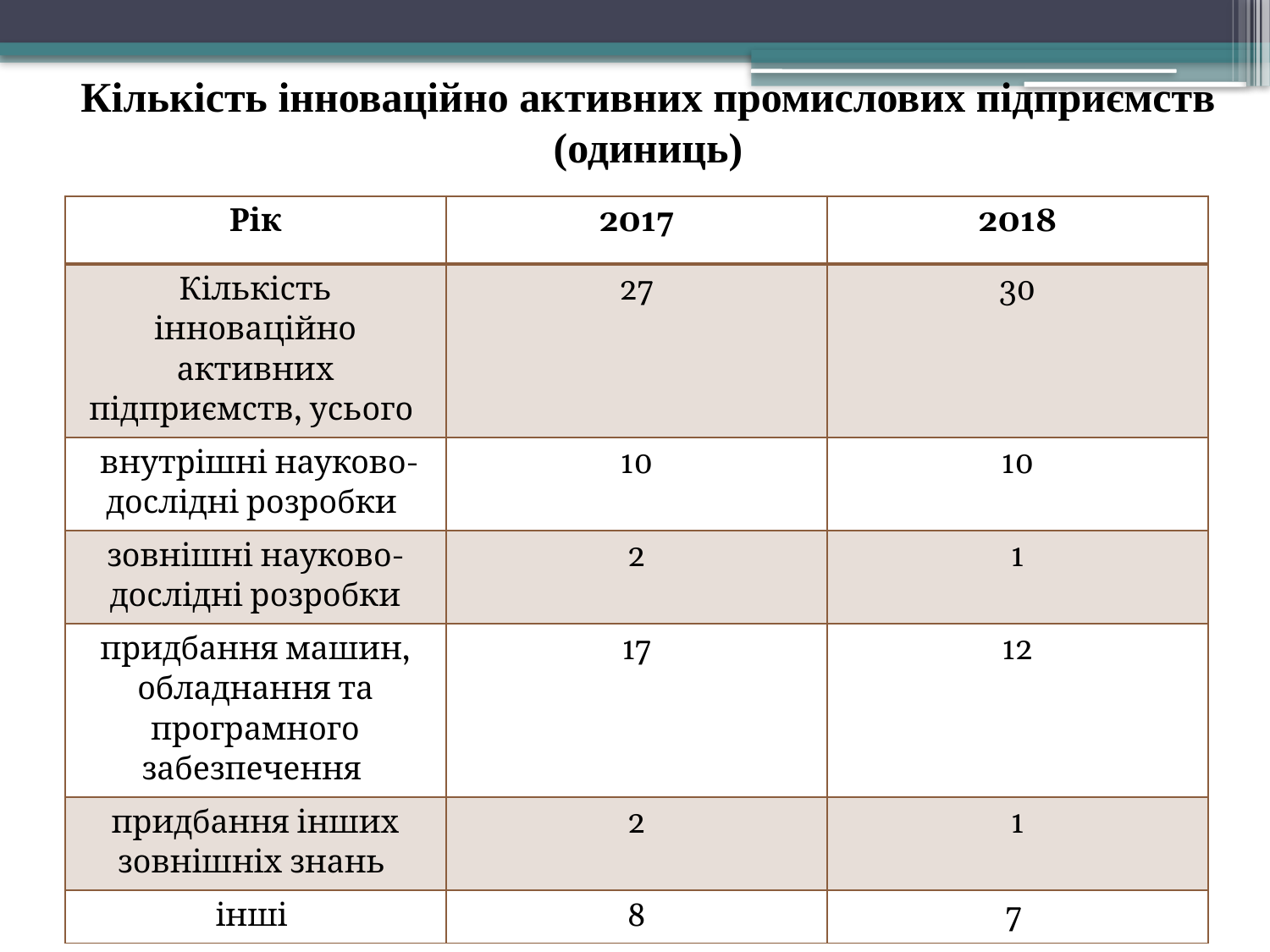

# Кількість інноваційно активних промислових підприємств (одиниць)
| Рік | 2017 | 2018 |
| --- | --- | --- |
| Кількість інноваційно активних підприємств, усього | 27 | 30 |
| внутрішні науково-дослідні розробки | 10 | 10 |
| зовнішні науково-дослідні розробки | 2 | 1 |
| придбання машин, обладнання та програмного забезпечення | 17 | 12 |
| придбання інших зовнішніх знань | 2 | 1 |
| інші | 8 | 7 |